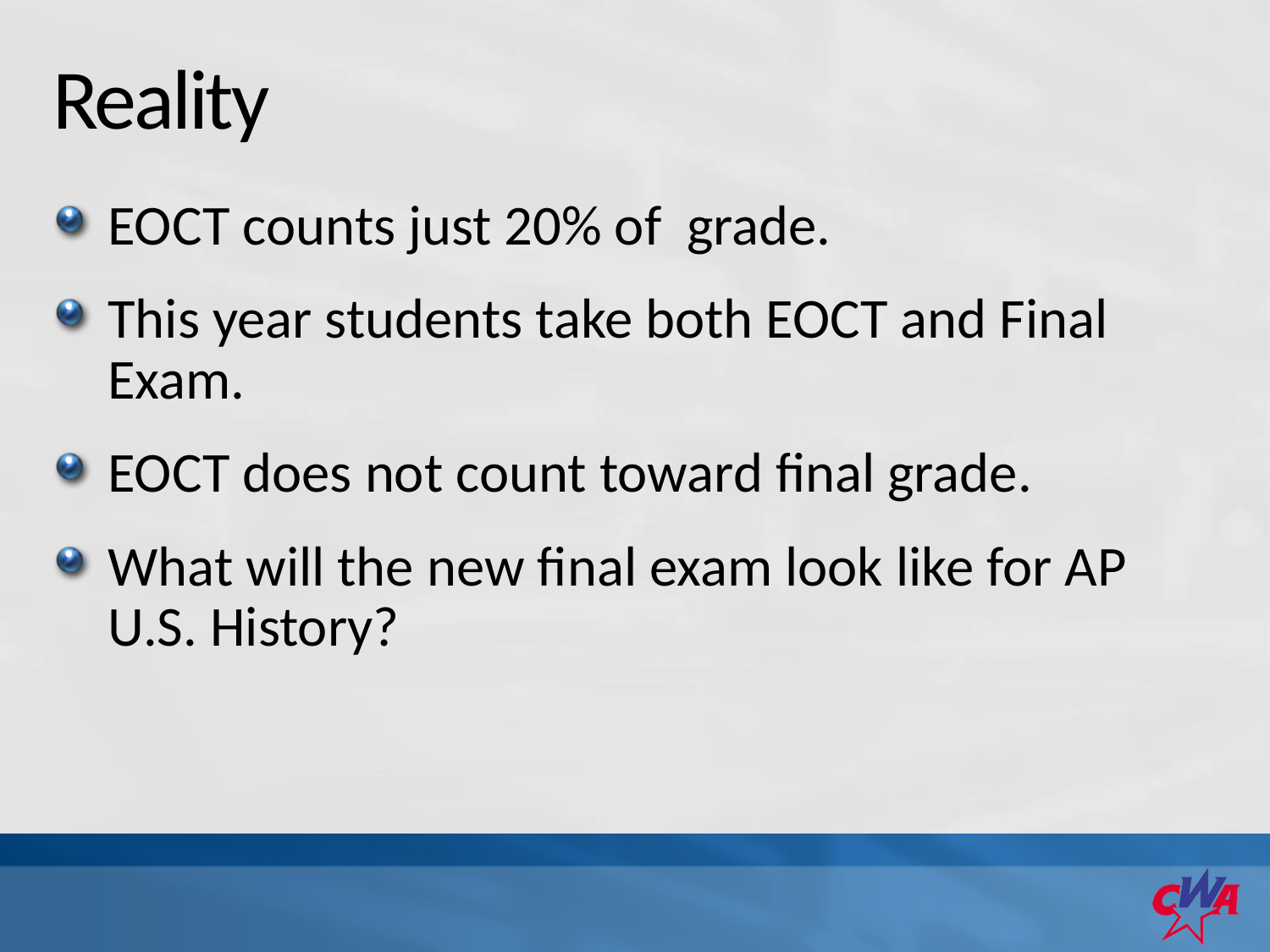

# Reality
EOCT counts just 20% of  grade.
This year students take both EOCT and Final Exam.
EOCT does not count toward final grade.
What will the new final exam look like for AP U.S. History?